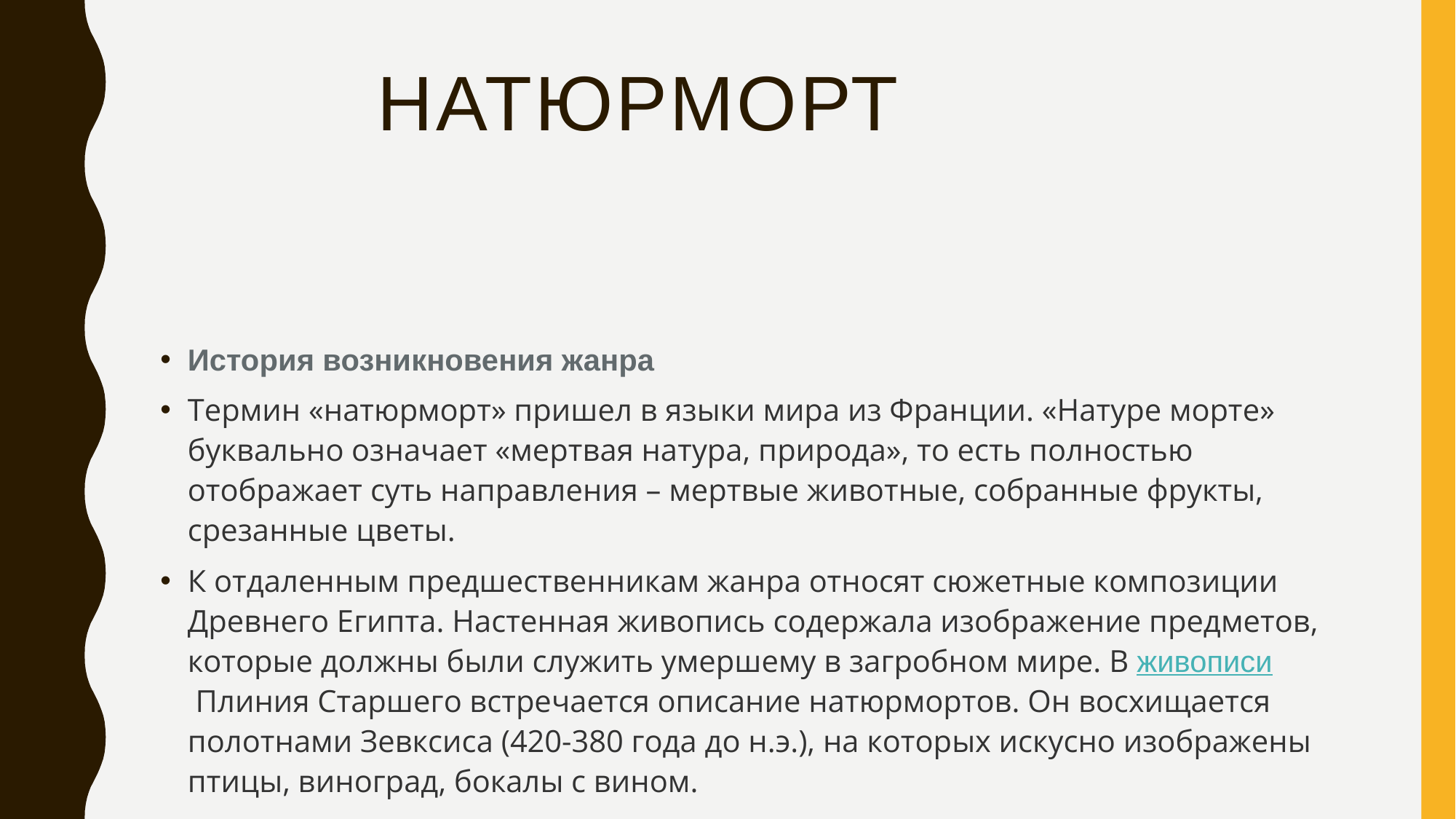

# Натюрморт
История возникновения жанра
Термин «натюрморт» пришел в языки мира из Франции. «Натуре морте» буквально означает «мертвая натура, природа», то есть полностью отображает суть направления – мертвые животные, собранные фрукты, срезанные цветы.
К отдаленным предшественникам жанра относят сюжетные композиции Древнего Египта. Настенная живопись содержала изображение предметов, которые должны были служить умершему в загробном мире. В живописи Плиния Старшего встречается описание натюрмортов. Он восхищается полотнами Зевксиса (420-380 года до н.э.), на которых искусно изображены птицы, виноград, бокалы с вином.